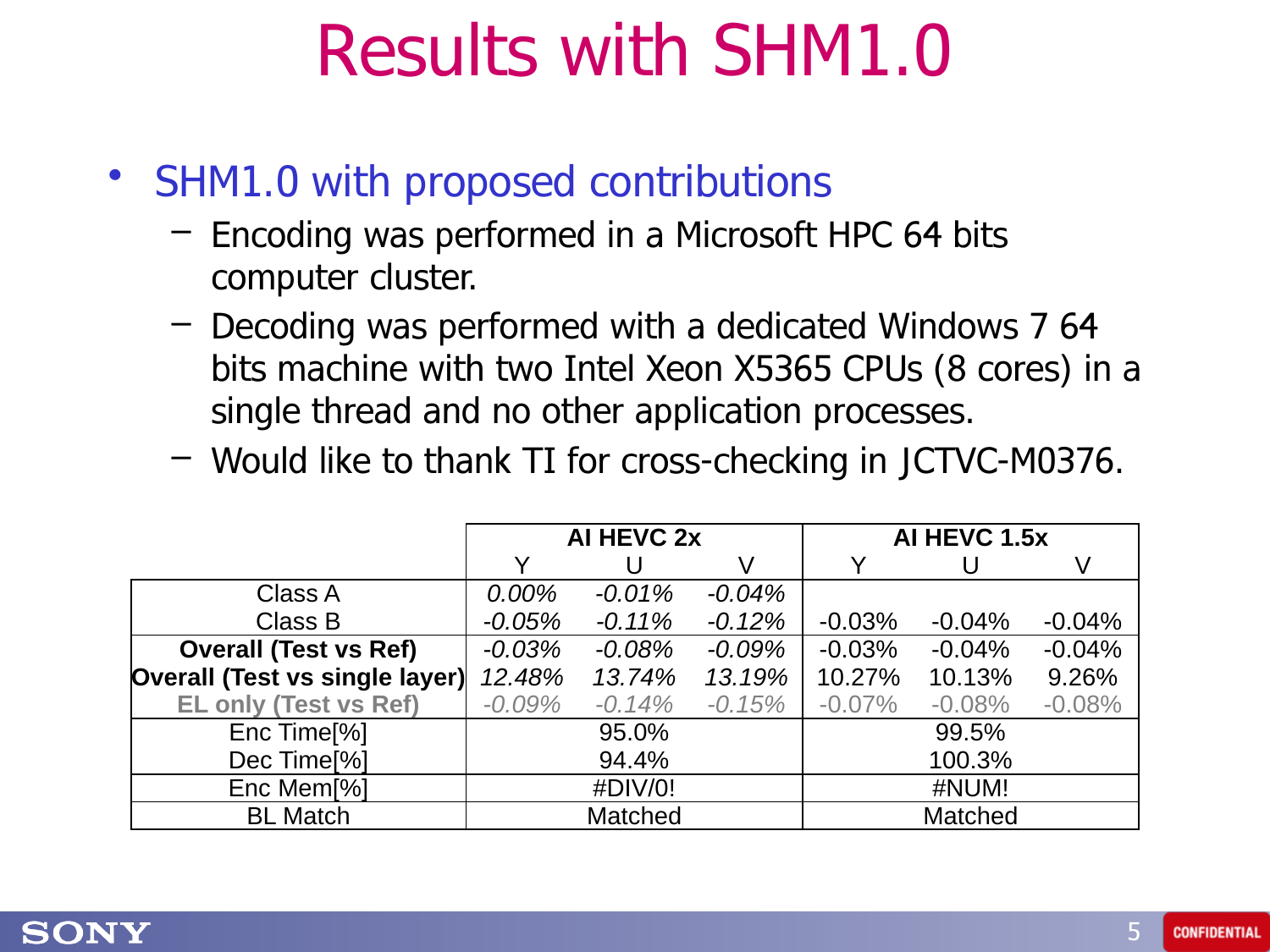

# Results with SHM1.0
SHM1.0 with proposed contributions
Encoding was performed in a Microsoft HPC 64 bits computer cluster.
Decoding was performed with a dedicated Windows 7 64 bits machine with two Intel Xeon X5365 CPUs (8 cores) in a single thread and no other application processes.
Would like to thank TI for cross-checking in JCTVC-M0376.

|  | AI HEVC 2x |  |  | AI HEVC 1.5x |  |  |
| --- | --- | --- | --- | --- | --- | --- |
|  | Y | U | V | Y | U | V |
| Class A | 0.00% | -0.01% | -0.04% |  |  |  |
| Class B | -0.05% | -0.11% | -0.12% | -0.03% | -0.04% | -0.04% |
| Overall (Test vs Ref) | -0.03% | -0.08% | -0.09% | -0.03% | -0.04% | -0.04% |
| Overall (Test vs single layer) | 12.48% | 13.74% | 13.19% | 10.27% | 10.13% | 9.26% |
| EL only (Test vs Ref) | -0.09% | -0.14% | -0.15% | -0.07% | -0.08% | -0.08% |
| Enc Time[%] | 95.0% |  |  | 99.5% |  |  |
| Dec Time[%] | 94.4% |  |  | 100.3% |  |  |
| Enc Mem[%] | #DIV/0! |  |  | #NUM! |  |  |
| BL Match | Matched |  |  | Matched |  |  |
5